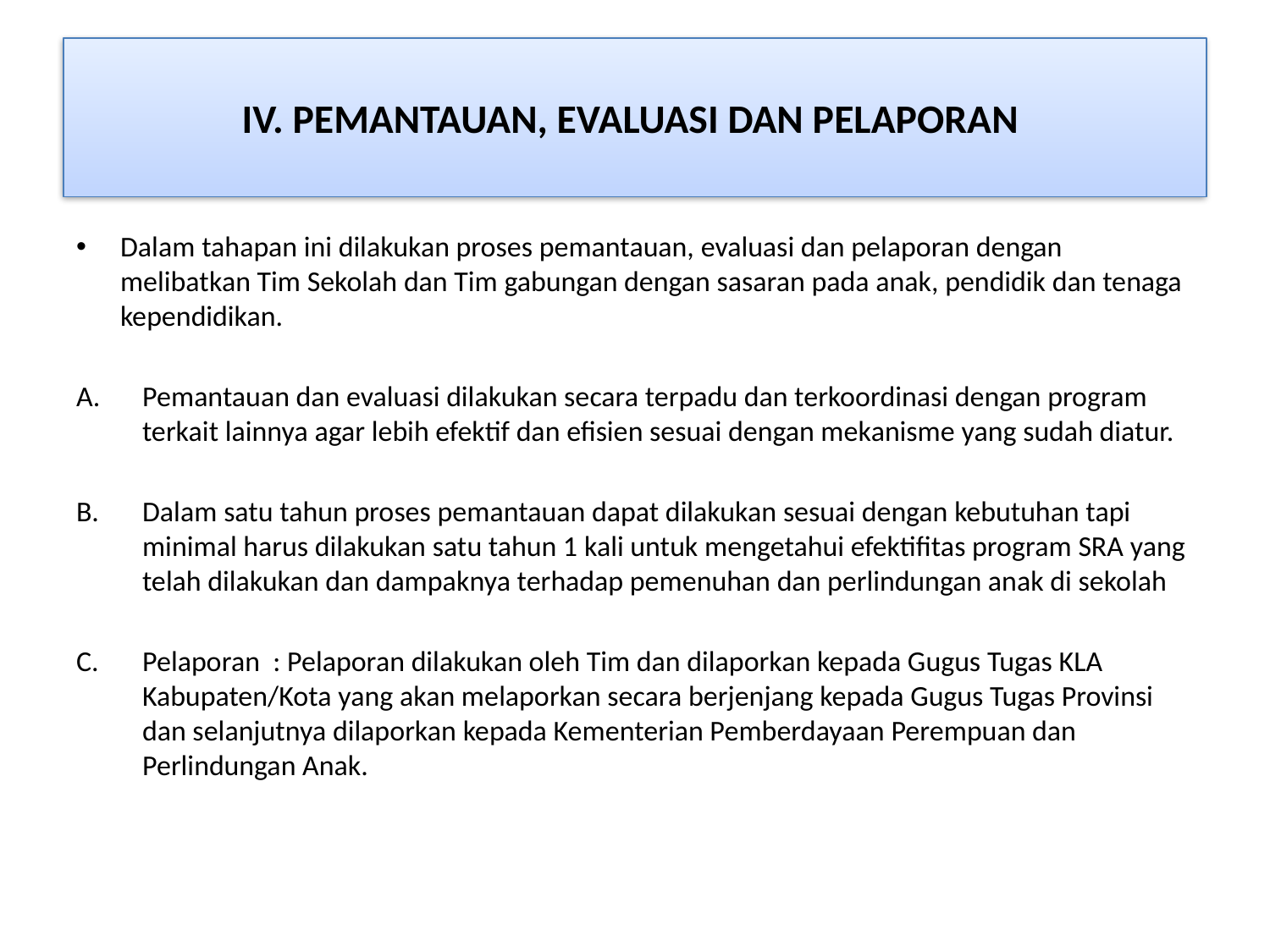

# IV. PEMANTAUAN, EVALUASI DAN PELAPORAN
Dalam tahapan ini dilakukan proses pemantauan, evaluasi dan pelaporan dengan melibatkan Tim Sekolah dan Tim gabungan dengan sasaran pada anak, pendidik dan tenaga kependidikan.

Pemantauan dan evaluasi dilakukan secara terpadu dan terkoordinasi dengan program terkait lainnya agar lebih efektif dan efisien sesuai dengan mekanisme yang sudah diatur.

Dalam satu tahun proses pemantauan dapat dilakukan sesuai dengan kebutuhan tapi minimal harus dilakukan satu tahun 1 kali untuk mengetahui efektifitas program SRA yang telah dilakukan dan dampaknya terhadap pemenuhan dan perlindungan anak di sekolah

Pelaporan  : Pelaporan dilakukan oleh Tim dan dilaporkan kepada Gugus Tugas KLA Kabupaten/Kota yang akan melaporkan secara berjenjang kepada Gugus Tugas Provinsi dan selanjutnya dilaporkan kepada Kementerian Pemberdayaan Perempuan dan Perlindungan Anak.